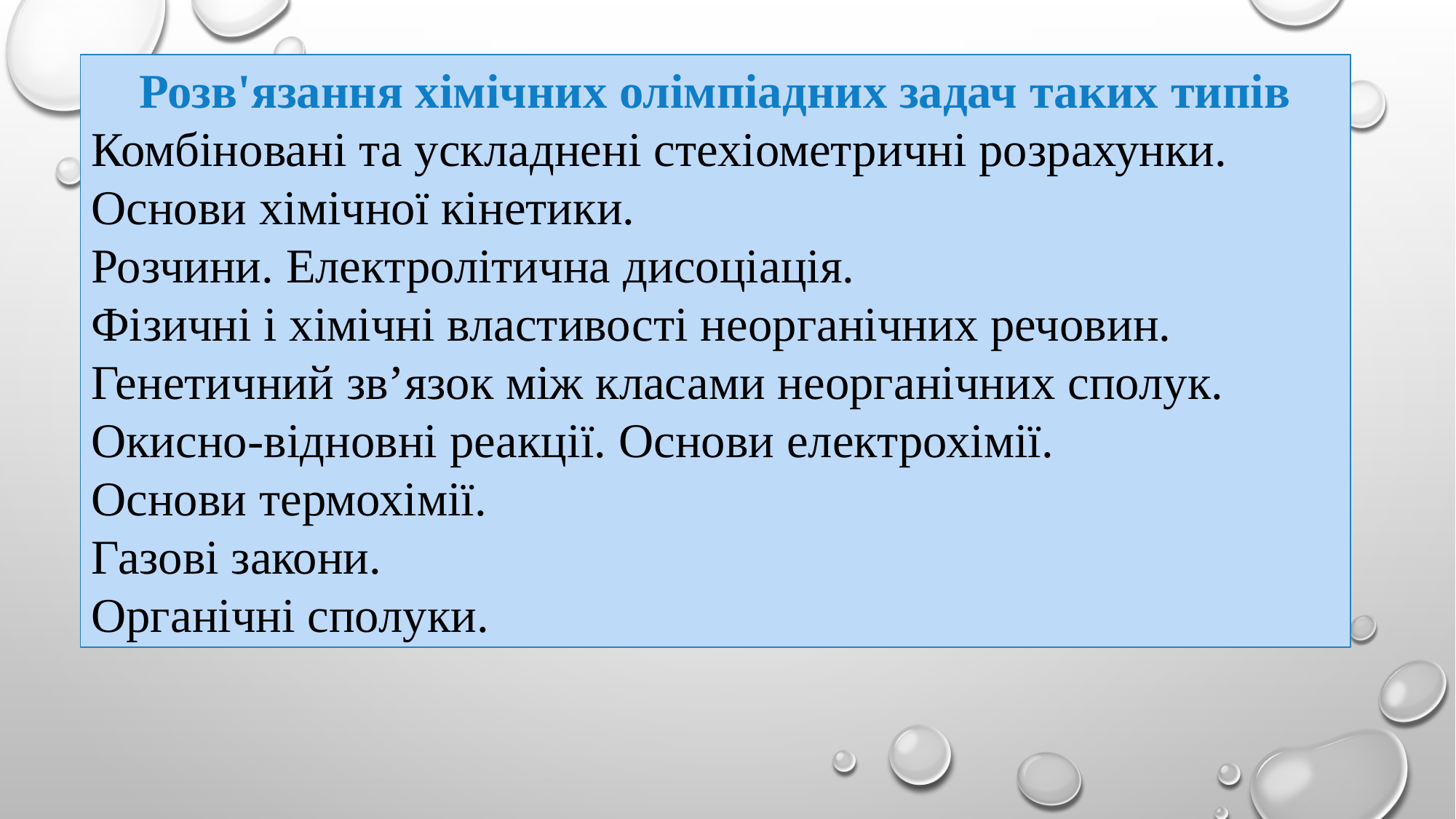

Розв'язання хімічних олімпіадних задач таких типів
Комбіновані та ускладнені стехіометричні розрахунки.
Основи хімічної кінетики.
Розчини. Електролітична дисоціація.
Фізичні і хімічні властивості неорганічних речовин. Генетичний зв’язок між класами неорганічних сполук.
Окисно-відновні реакції. Основи електрохімії.
Основи термохімії.
Газові закони.
Органічні сполуки.